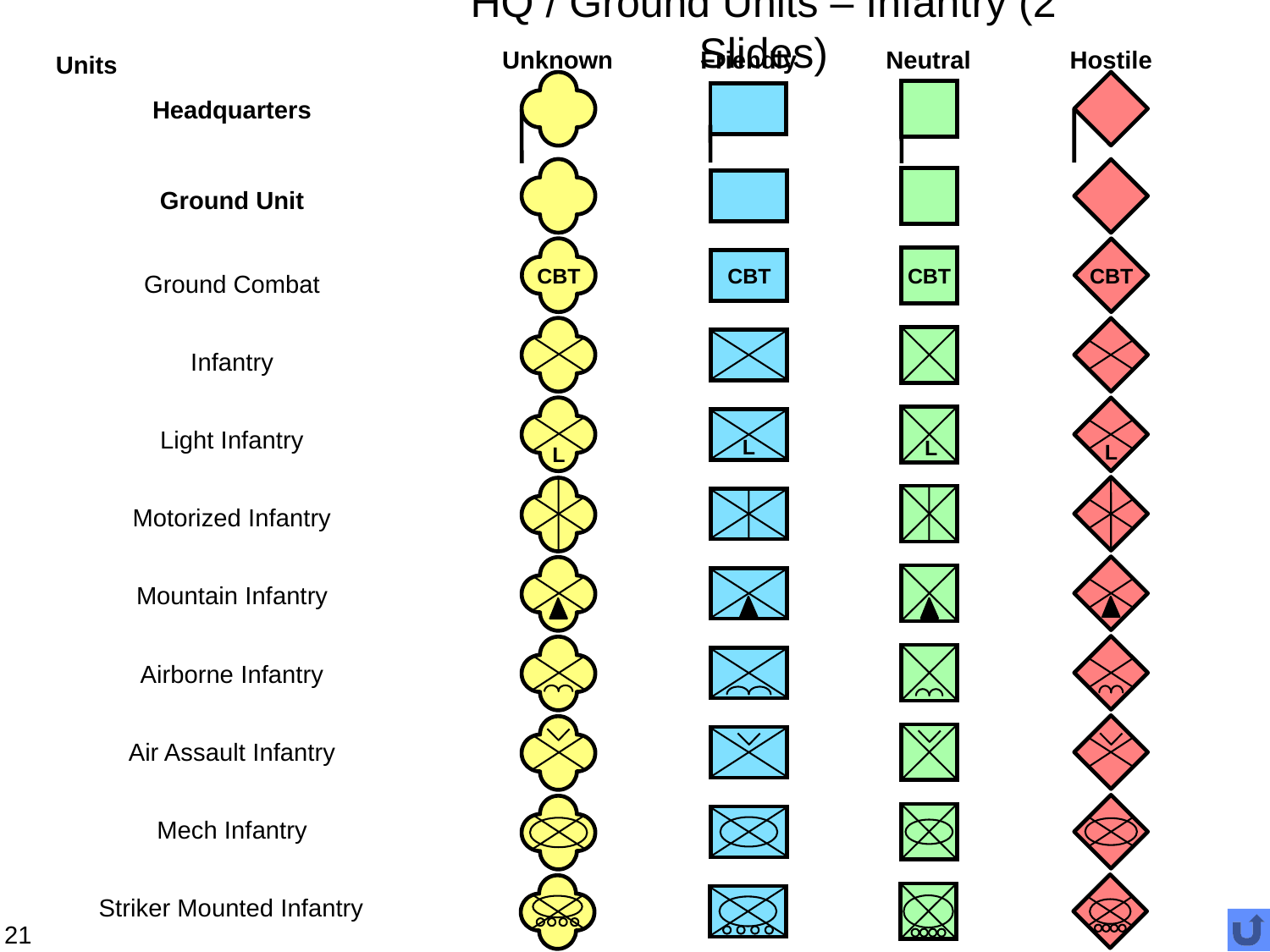

# HQ / Ground Units – Infantry (2 Slides)
Unknown
Friendly
Neutral
Hostile
Units

Headquarters

Ground Unit

CBT

CBT

CBT

CBT
Ground Combat

Infantry

L

L

L

L
Light Infantry

Motorized Infantry

Mountain Infantry

Airborne Infantry

Air Assault Infantry

Mech Infantry

Striker Mounted Infantry
21